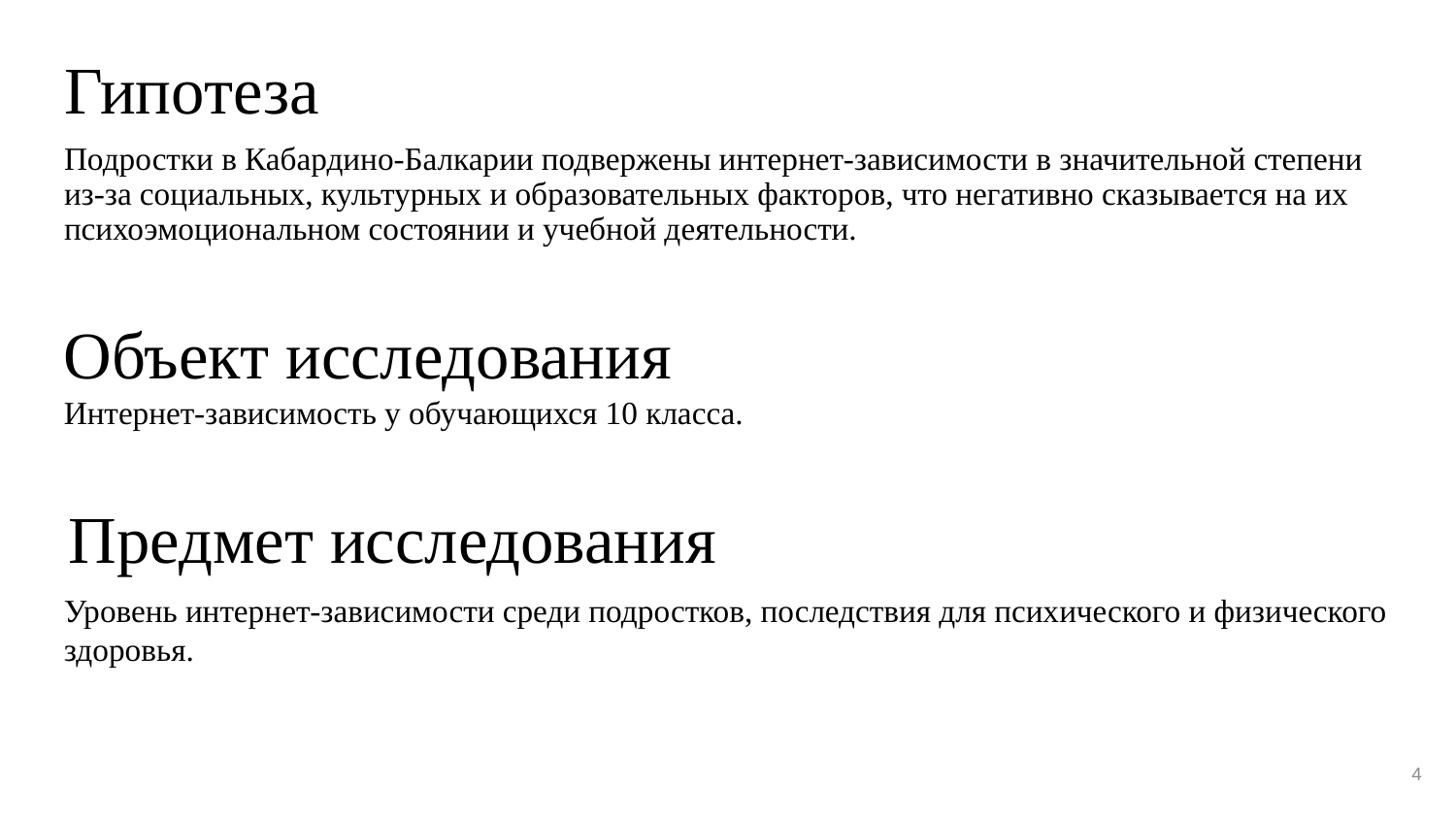

# Гипотеза
Подростки в Кабардино-Балкарии подвержены интернет-зависимости в значительной степени из-за социальных, культурных и образовательных факторов, что негативно сказывается на их психоэмоциональном состоянии и учебной деятельности.
Объект исследования
Интернет-зависимость у обучающихся 10 класса.
Предмет исследования
Уровень интернет-зависимости среди подростков, последствия для психического и физического здоровья.
4